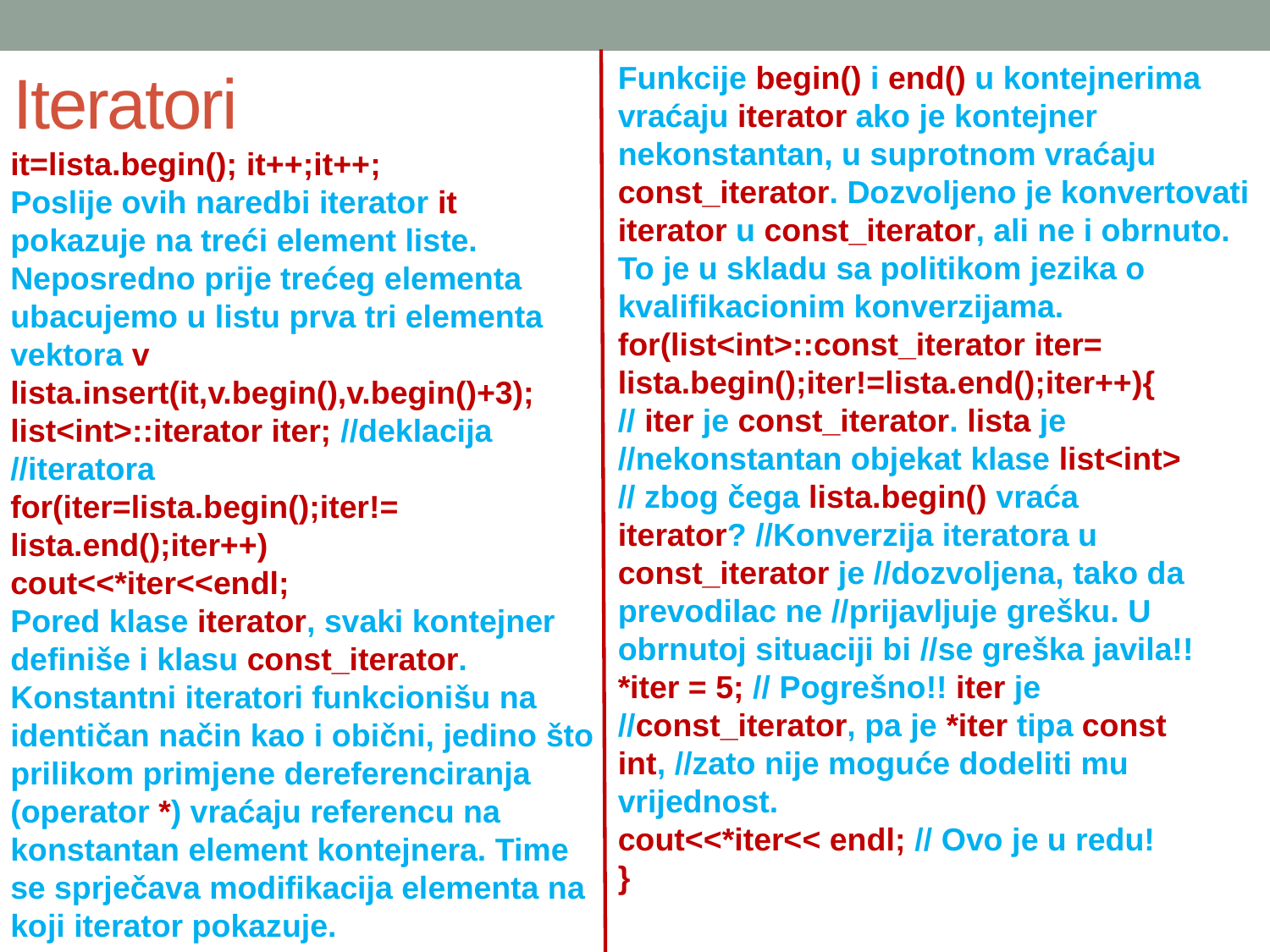

Iteratori

Funkcije begin() i end() u kontejnerima vraćaju iterator ako je kontejner nekonstantan, u suprotnom vraćaju const_iterator. Dozvoljeno je konvertovati iterator u const_iterator, ali ne i obrnuto. To je u skladu sa politikom jezika o kvalifikacionim konverzijama.
for(list<int>::const_iterator iter= lista.begin();iter!=lista.end();iter++){
// iter je const_iterator. lista je //nekonstantan objekat klase list<int>
// zbog čega lista.begin() vraća iterator? //Konverzija iteratora u const_iterator je //dozvoljena, tako da prevodilac ne //prijavljuje grešku. U obrnutoj situaciji bi //se greška javila!!
*iter = 5; // Pogrešno!! iter je //const_iterator, pa je *iter tipa const int, //zato nije moguće dodeliti mu vrijednost.
cout<<*iter<< endl; // Ovo je u redu!
}
it=lista.begin(); it++;it++;
Poslije ovih naredbi iterator it pokazuje na treći element liste. Neposredno prije trećeg elementa ubacujemo u listu prva tri elementa vektora v
lista.insert(it,v.begin(),v.begin()+3);
list<int>::iterator iter; //deklacija //iteratora
for(iter=lista.begin();iter!= lista.end();iter++)        cout<<*iter<<endl;
Pored klase iterator, svaki kontejner definiše i klasu const_iterator. Konstantni iteratori funkcionišu na identičan način kao i obični, jedino što prilikom primjene dereferenciranja (operator *) vraćaju referencu na konstantan element kontejnera. Time
se sprječava modifikacija elementa na koji iterator pokazuje.